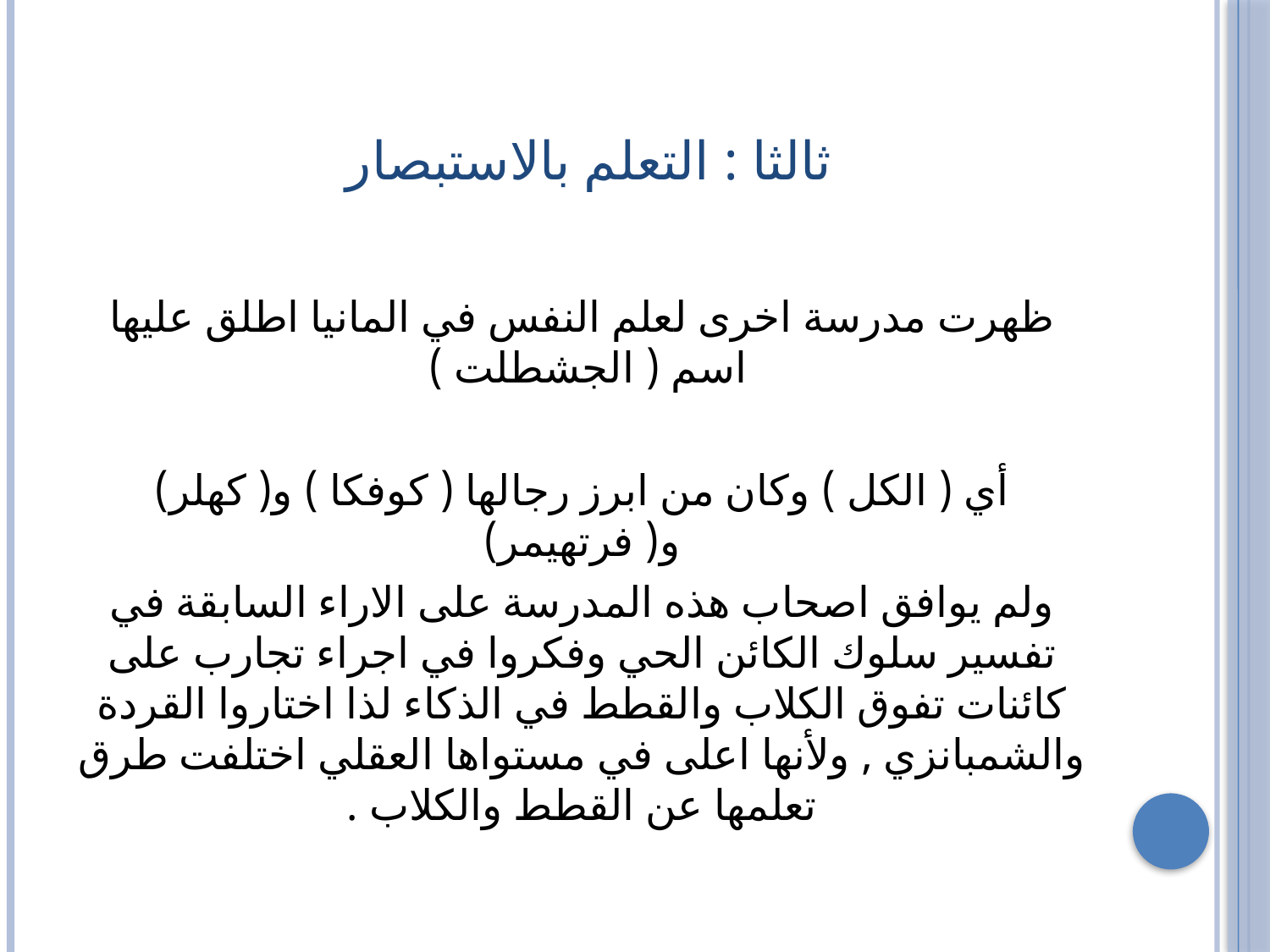

# ثالثا : التعلم بالاستبصار

ظهرت مدرسة اخرى لعلم النفس في المانيا اطلق عليها اسم ( الجشطلت )

أي ( الكل ) وكان من ابرز رجالها ( كوفكا ) و( كهلر) و( فرتهيمر)
ولم يوافق اصحاب هذه المدرسة على الاراء السابقة في تفسير سلوك الكائن الحي وفكروا في اجراء تجارب على كائنات تفوق الكلاب والقطط في الذكاء لذا اختاروا القردة والشمبانزي , ولأنها اعلى في مستواها العقلي اختلفت طرق تعلمها عن القطط والكلاب .